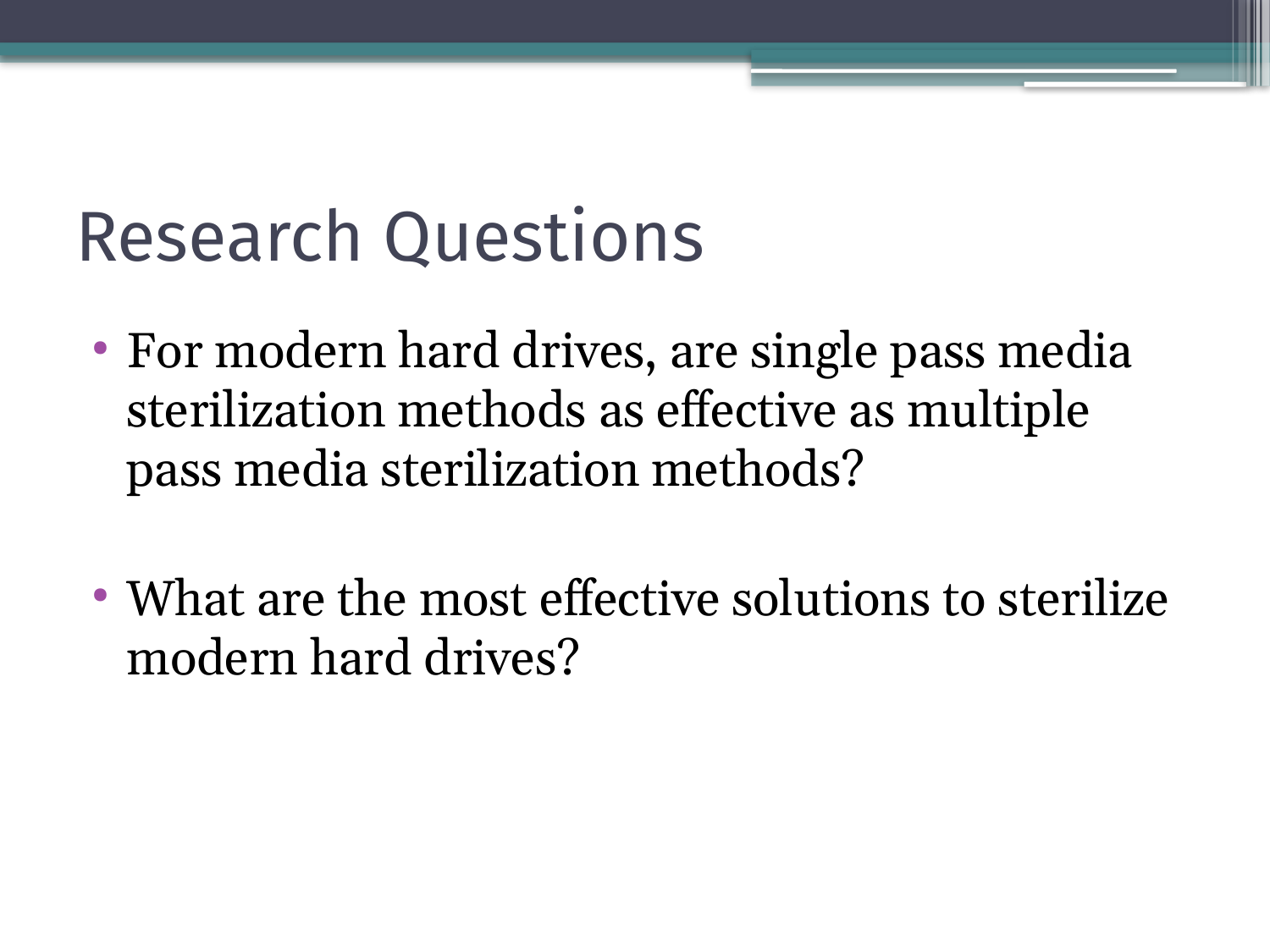

# Research Questions
For modern hard drives, are single pass media sterilization methods as effective as multiple pass media sterilization methods?

What are the most effective solutions to sterilize modern hard drives?